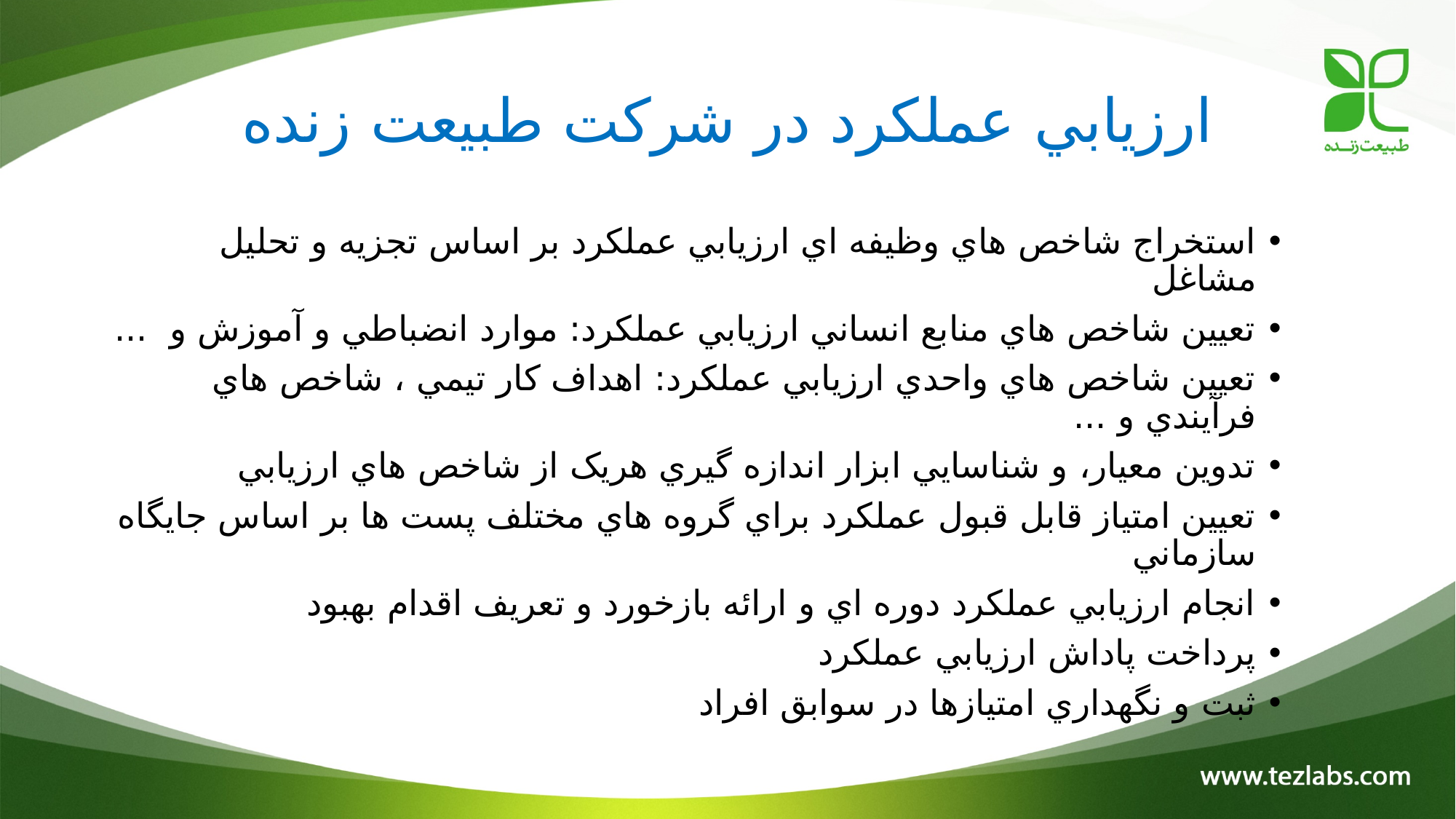

# ارزيابي عملکرد در شرکت طبيعت زنده
استخراج شاخص هاي وظيفه اي ارزيابي عملکرد بر اساس تجزيه و تحليل مشاغل
تعيين شاخص هاي منابع انساني ارزيابي عملکرد: موارد انضباطي و آموزش و  ...
تعيين شاخص هاي واحدي ارزيابي عملکرد: اهداف کار تيمي ، شاخص هاي فرآيندي و ...
تدوين معيار، و شناسايي ابزار اندازه گيري هريک از شاخص هاي ارزيابي
تعيين امتياز قابل قبول عملکرد براي گروه هاي مختلف پست ها بر اساس جايگاه سازماني
انجام ارزيابي عملکرد دوره اي و ارائه بازخورد و تعريف اقدام بهبود
پرداخت پاداش ارزيابي عملکرد
ثبت و نگهداري امتيازها در سوابق افراد